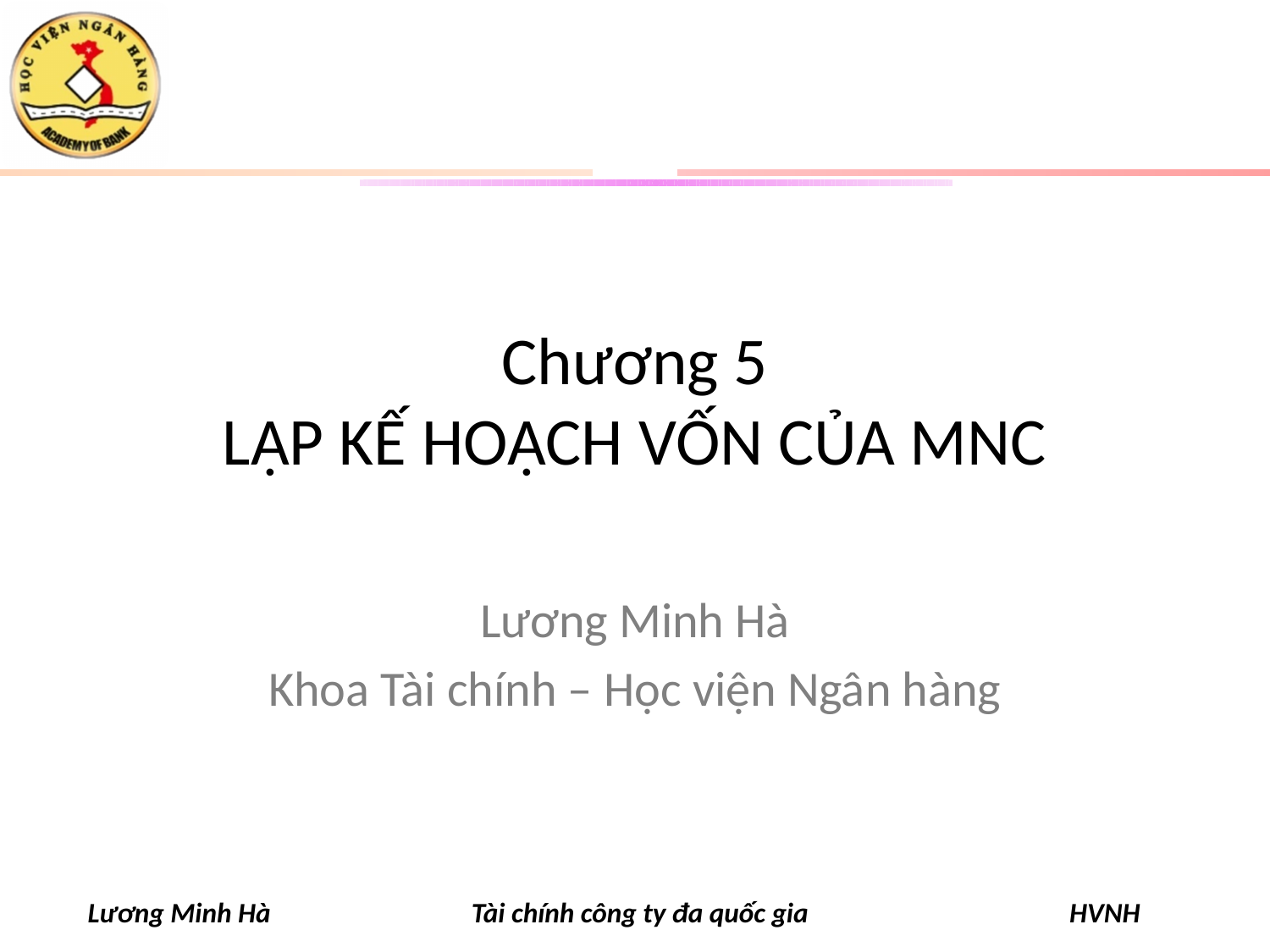

# Chương 5 LẬP KẾ HOẠCH VỐN CỦA MNC
Lương Minh Hà
Khoa Tài chính – Học viện Ngân hàng